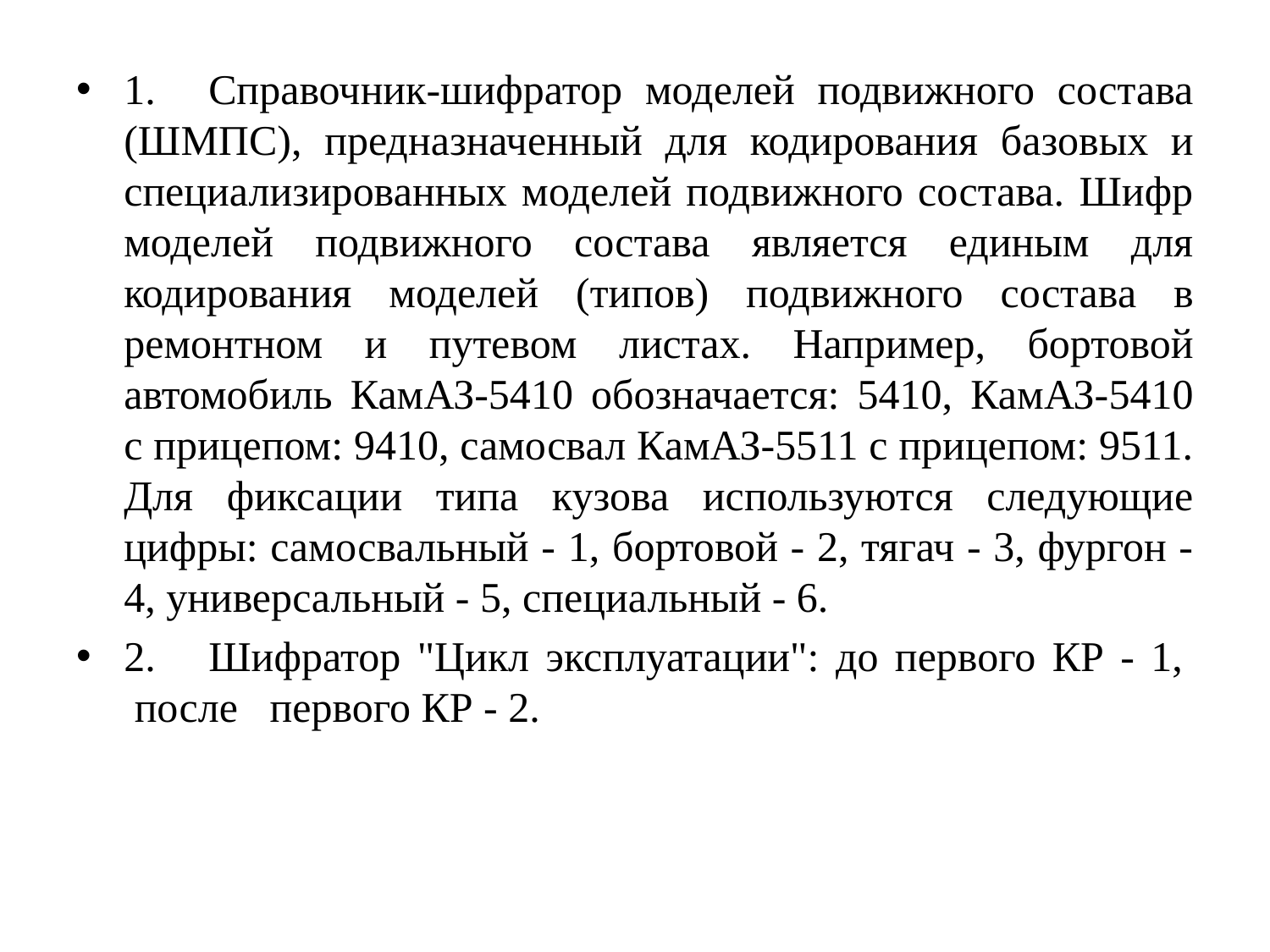

1.     Справочник-шифратор моделей подвижного состава (ШМПС), предназначенный для кодирования базовых и специализированных моделей подвижного состава. Шифр моделей подвижного состава является единым для кодирования моделей (типов) подвижного состава в ремонтном и путевом листах. Например, бортовой автомобиль КамАЗ-5410 обозначается: 5410, КамАЗ-5410 с прицепом: 9410, самосвал КамАЗ-5511 с прицепом: 9511. Для фиксации типа кузова используются следующие цифры: самосвальный - 1, бортовой - 2, тягач - 3, фургон - 4, универсальный - 5, специальный - 6.
2.     Шифратор "Цикл эксплуатации": до первого КР - 1,   после   первого КР - 2.